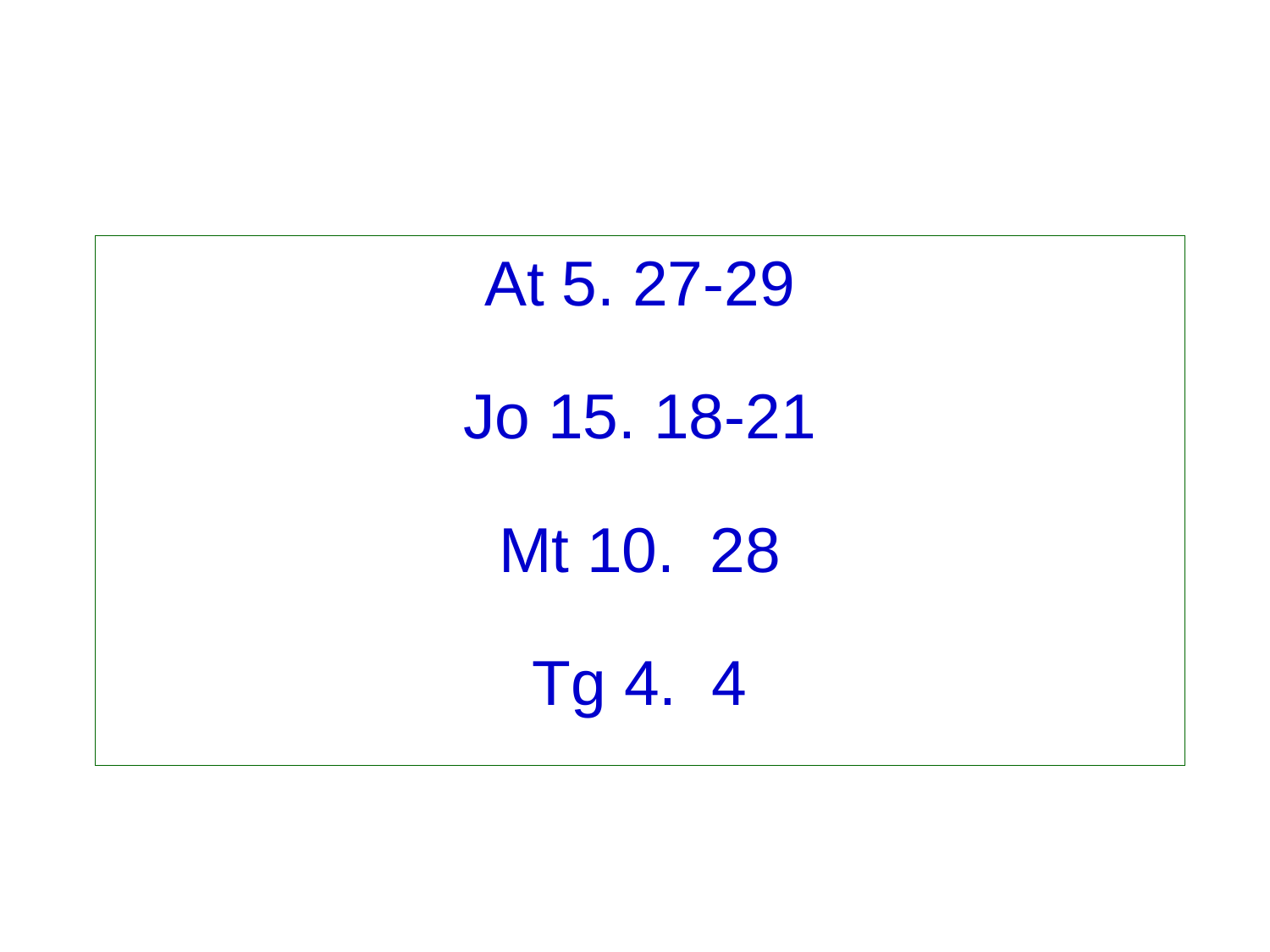

At 5. 27-29

Jo 15. 18-21

Mt 10.  28

Tg 4.  4